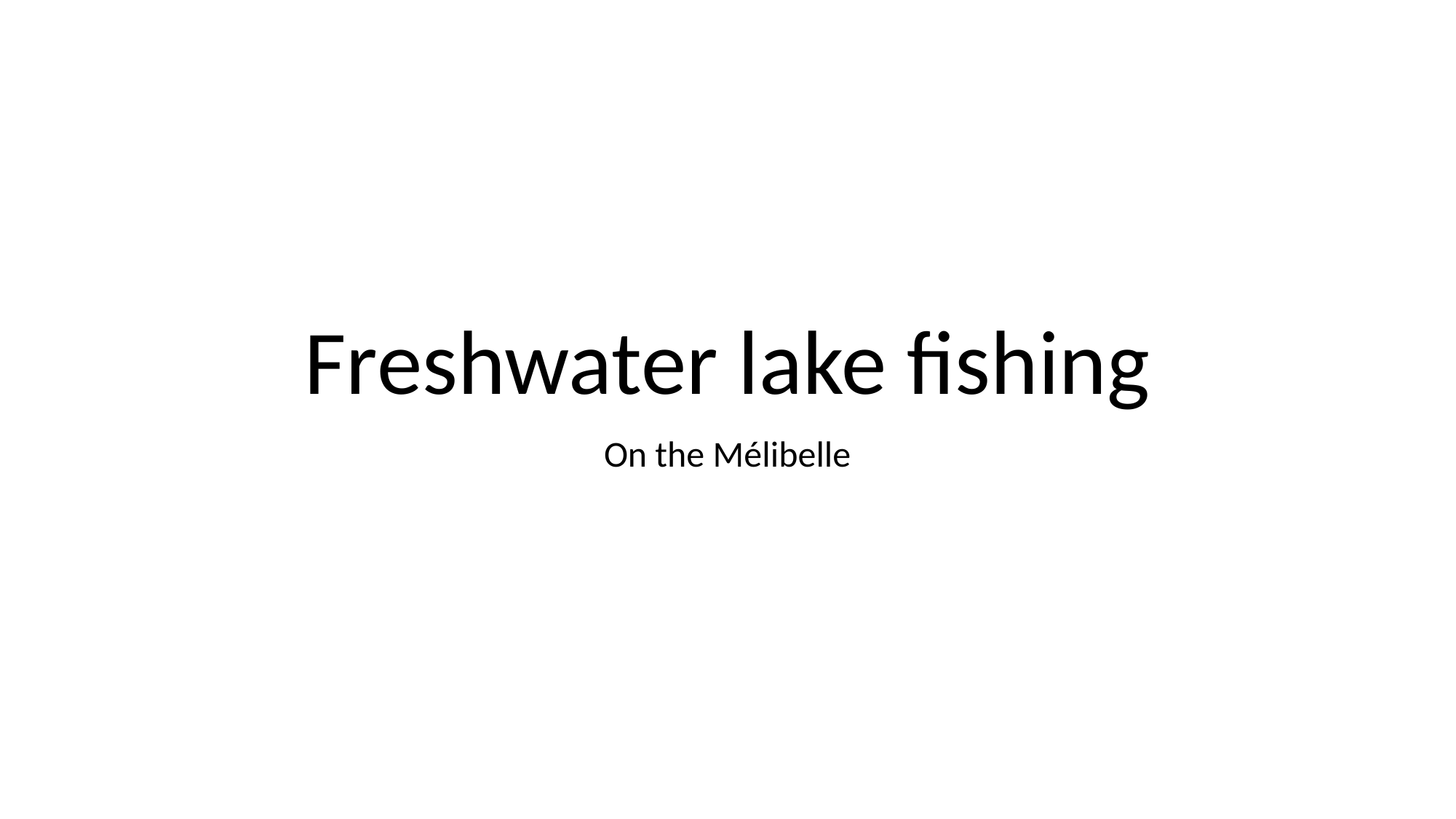

# Freshwater lake fishing
On the Mélibelle